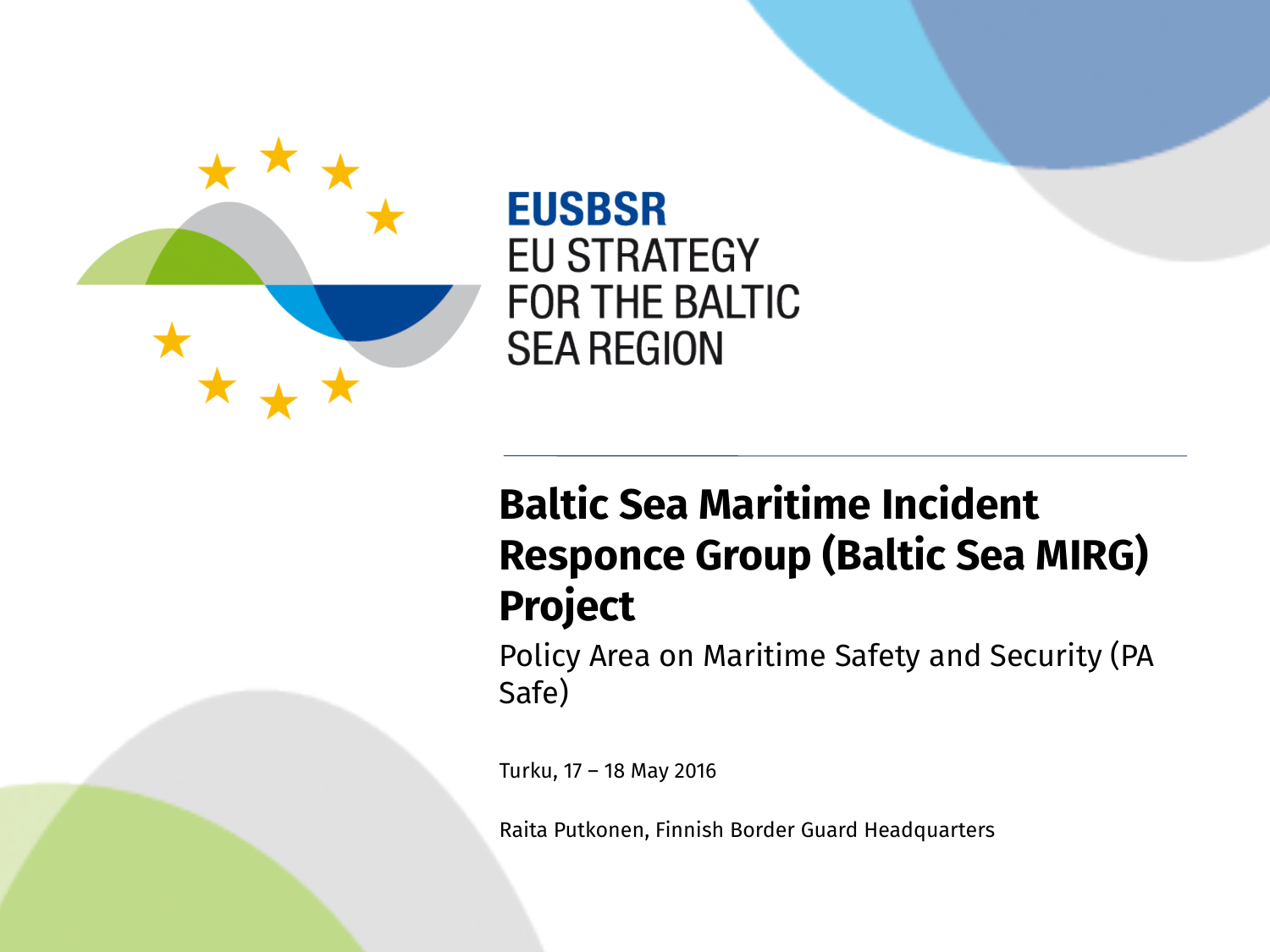

# Baltic Sea Maritime Incident Responce Group (Baltic Sea MIRG) Project
Policy Area on Maritime Safety and Security (PA Safe)

Turku, 17 – 18 May 2016

Raita Putkonen, Finnish Border Guard Headquarters